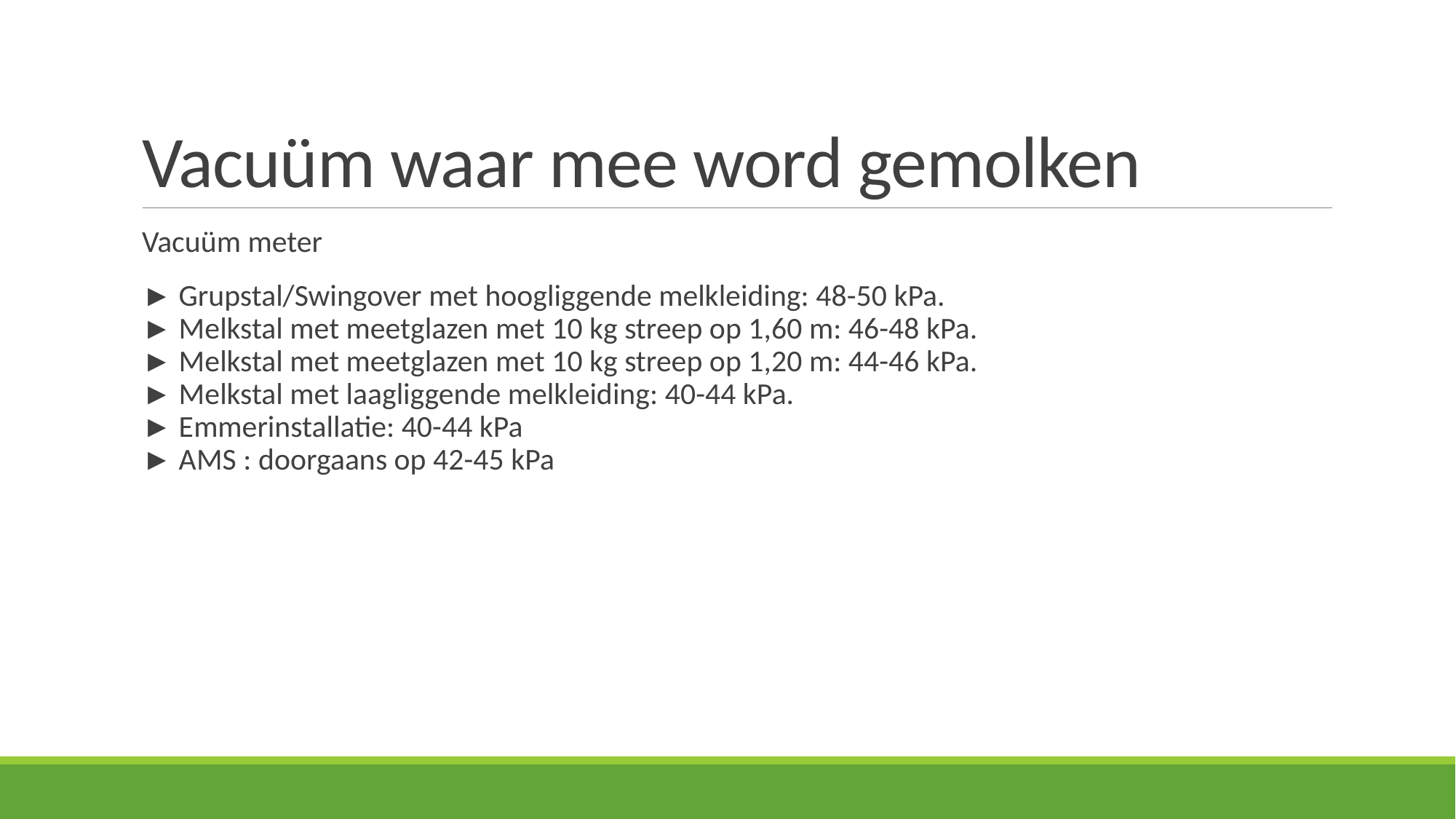

# Vacuüm waar mee word gemolken
Vacuüm meter
► Grupstal/Swingover met hoogliggende melkleiding: 48-50 kPa.
► Melkstal met meetglazen met 10 kg streep op 1,60 m: 46-48 kPa.
► Melkstal met meetglazen met 10 kg streep op 1,20 m: 44-46 kPa.
► Melkstal met laagliggende melkleiding: 40-44 kPa.
► Emmerinstallatie: 40-44 kPa
► AMS : doorgaans op 42-45 kPa